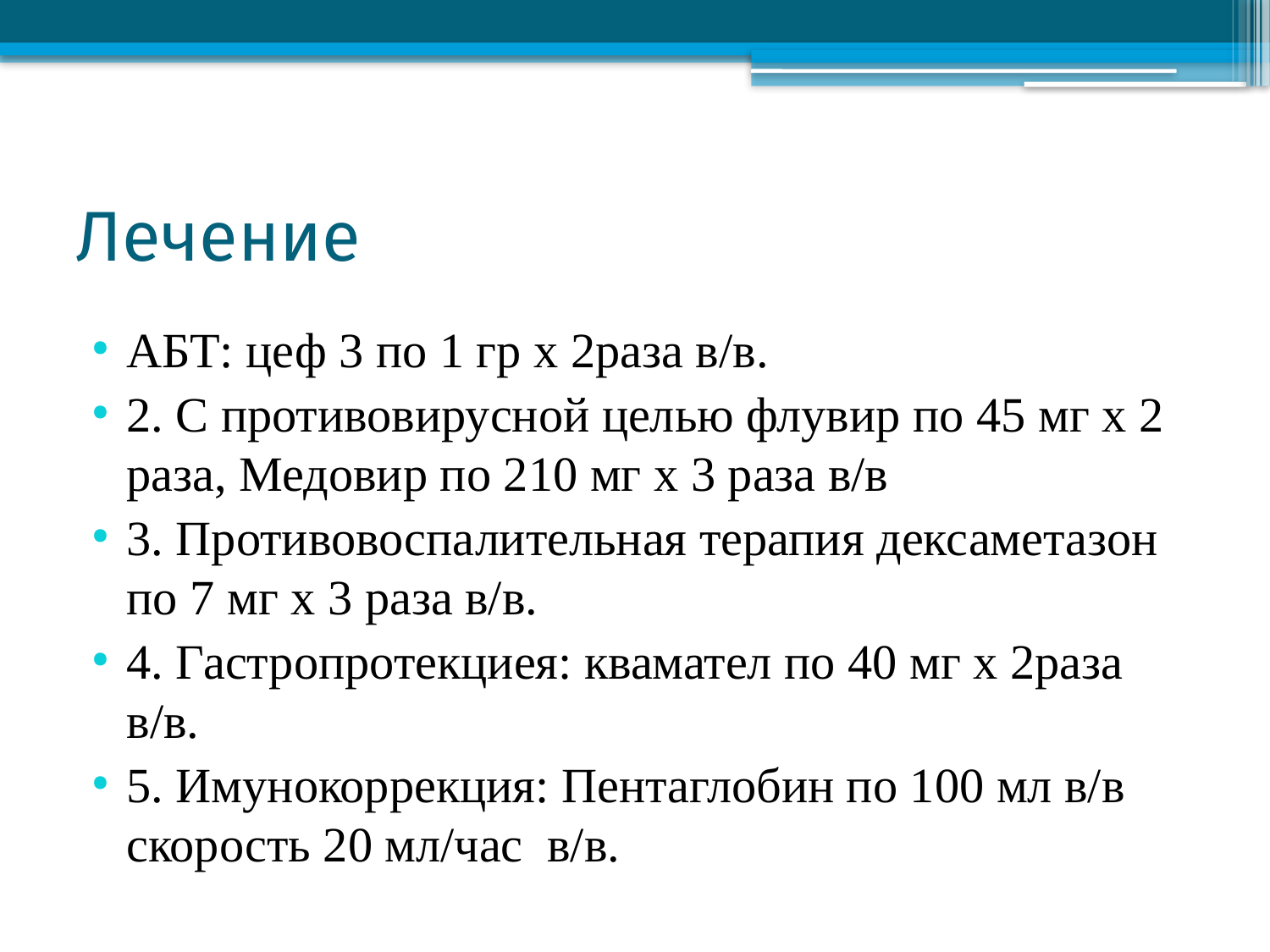

# Лечение
АБТ: цеф 3 по 1 гр х 2раза в/в.
2. С противовирусной целью флувир по 45 мг х 2 раза, Медовир по 210 мг х 3 раза в/в
3. Противовоспалительная терапия дексаметазон по 7 мг х 3 раза в/в.
4. Гастропротекциея: квамател по 40 мг х 2раза в/в.
5. Имунокоррекция: Пентаглобин по 100 мл в/в скорость 20 мл/час  в/в.